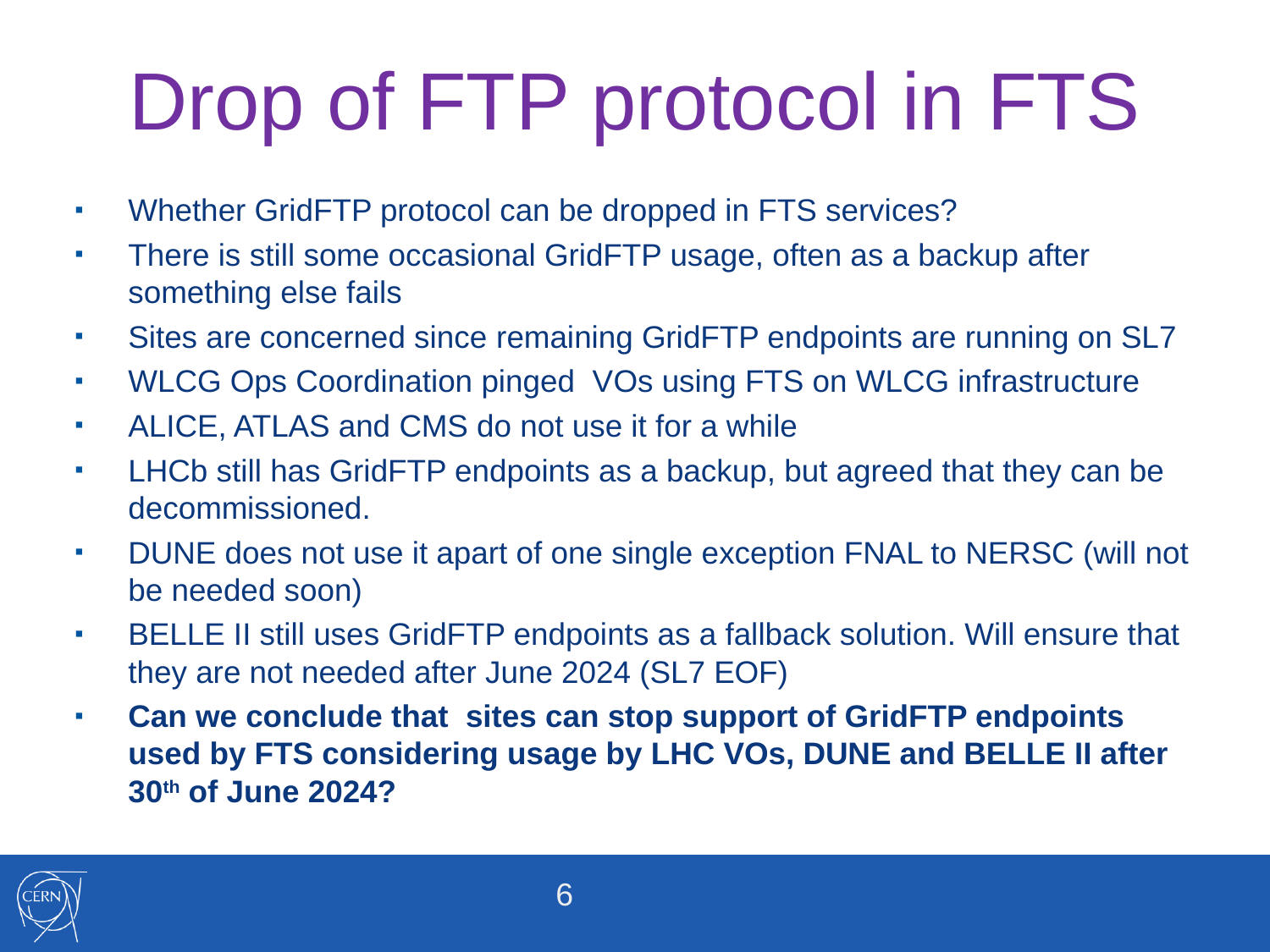

# Drop of FTP protocol in FTS
Whether GridFTP protocol can be dropped in FTS services?
There is still some occasional GridFTP usage, often as a backup after something else fails
Sites are concerned since remaining GridFTP endpoints are running on SL7
WLCG Ops Coordination pinged  VOs using FTS on WLCG infrastructure
ALICE, ATLAS and CMS do not use it for a while
LHCb still has GridFTP endpoints as a backup, but agreed that they can be decommissioned.
DUNE does not use it apart of one single exception FNAL to NERSC (will not be needed soon)
BELLE II still uses GridFTP endpoints as a fallback solution. Will ensure that they are not needed after June 2024 (SL7 EOF)
Can we conclude that  sites can stop support of GridFTP endpoints used by FTS considering usage by LHC VOs, DUNE and BELLE II after 30th of June 2024?

6